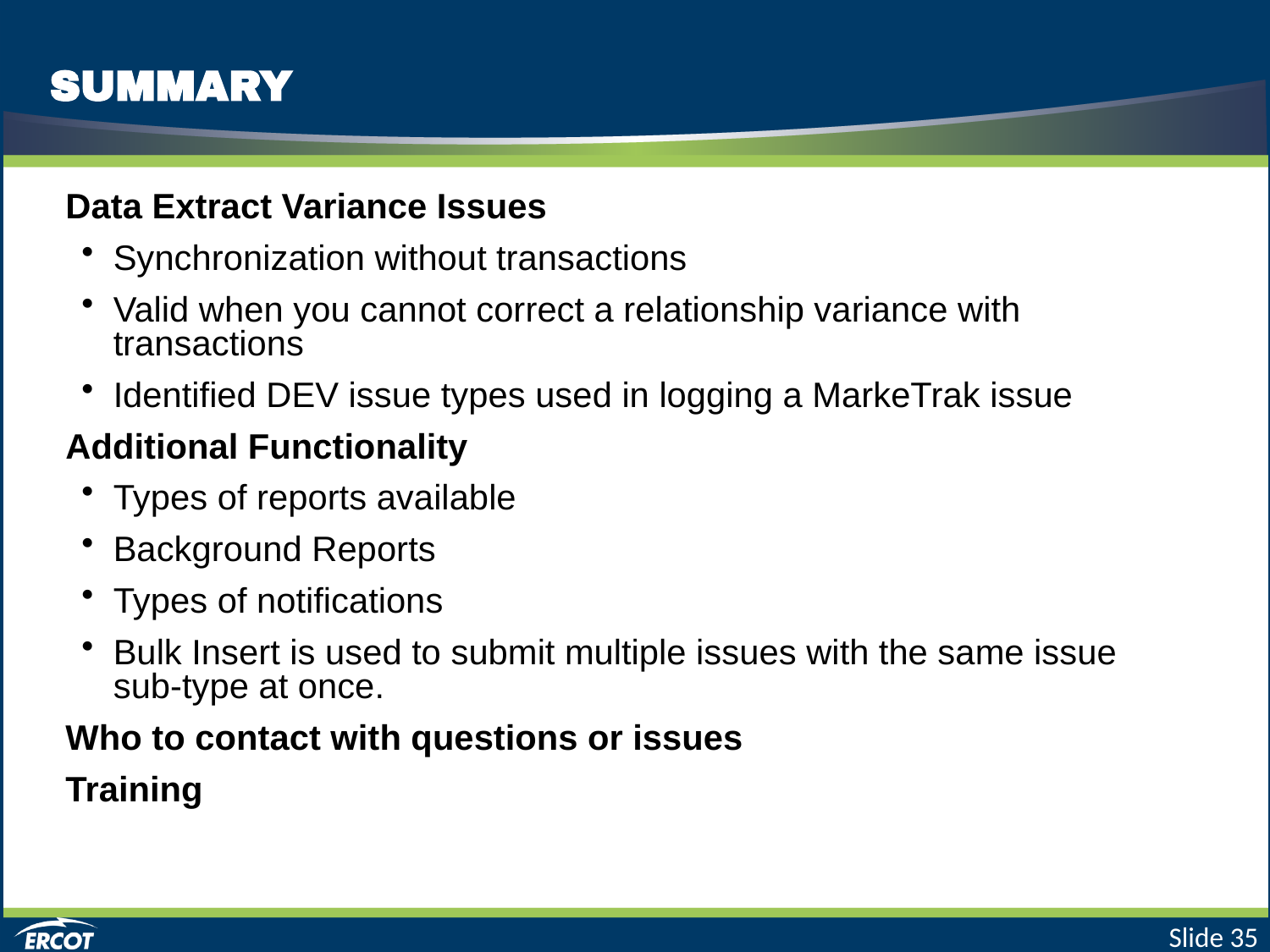

# SUMMARY
Data Extract Variance Issues
Synchronization without transactions
Valid when you cannot correct a relationship variance with transactions
Identified DEV issue types used in logging a MarkeTrak issue
Additional Functionality
Types of reports available
Background Reports
Types of notifications
Bulk Insert is used to submit multiple issues with the same issue sub-type at once.
Who to contact with questions or issues
Training